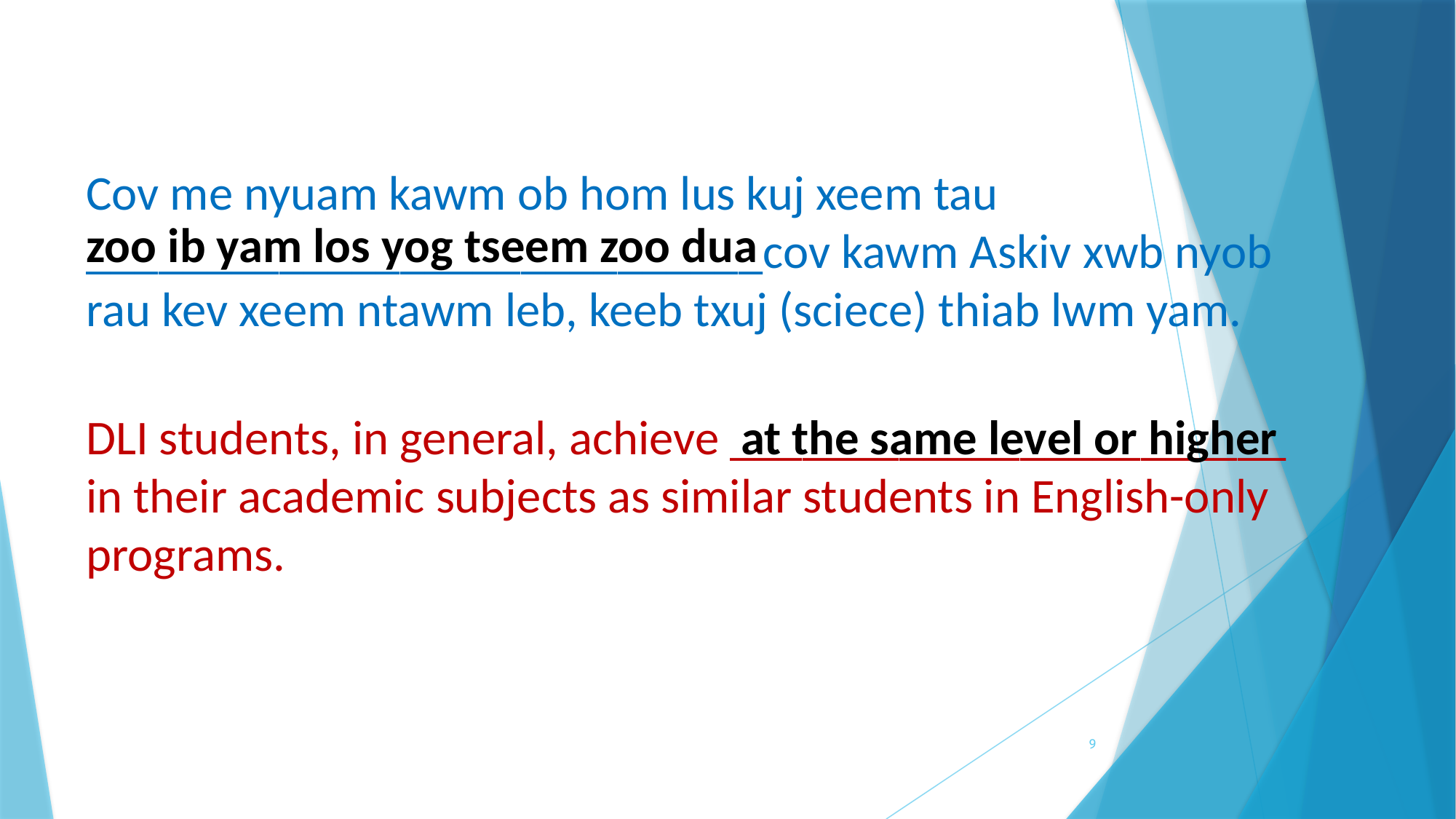

Cov me nyuam kawm ob hom lus kuj xeem tau ____________________________cov kawm Askiv xwb nyob rau kev xeem ntawm leb, keeb txuj (sciece) thiab lwm yam.
zoo ib yam los yog tseem zoo dua
DLI students, in general, achieve _______________________ in their academic subjects as similar students in English-only programs.

at the same level or higher
9